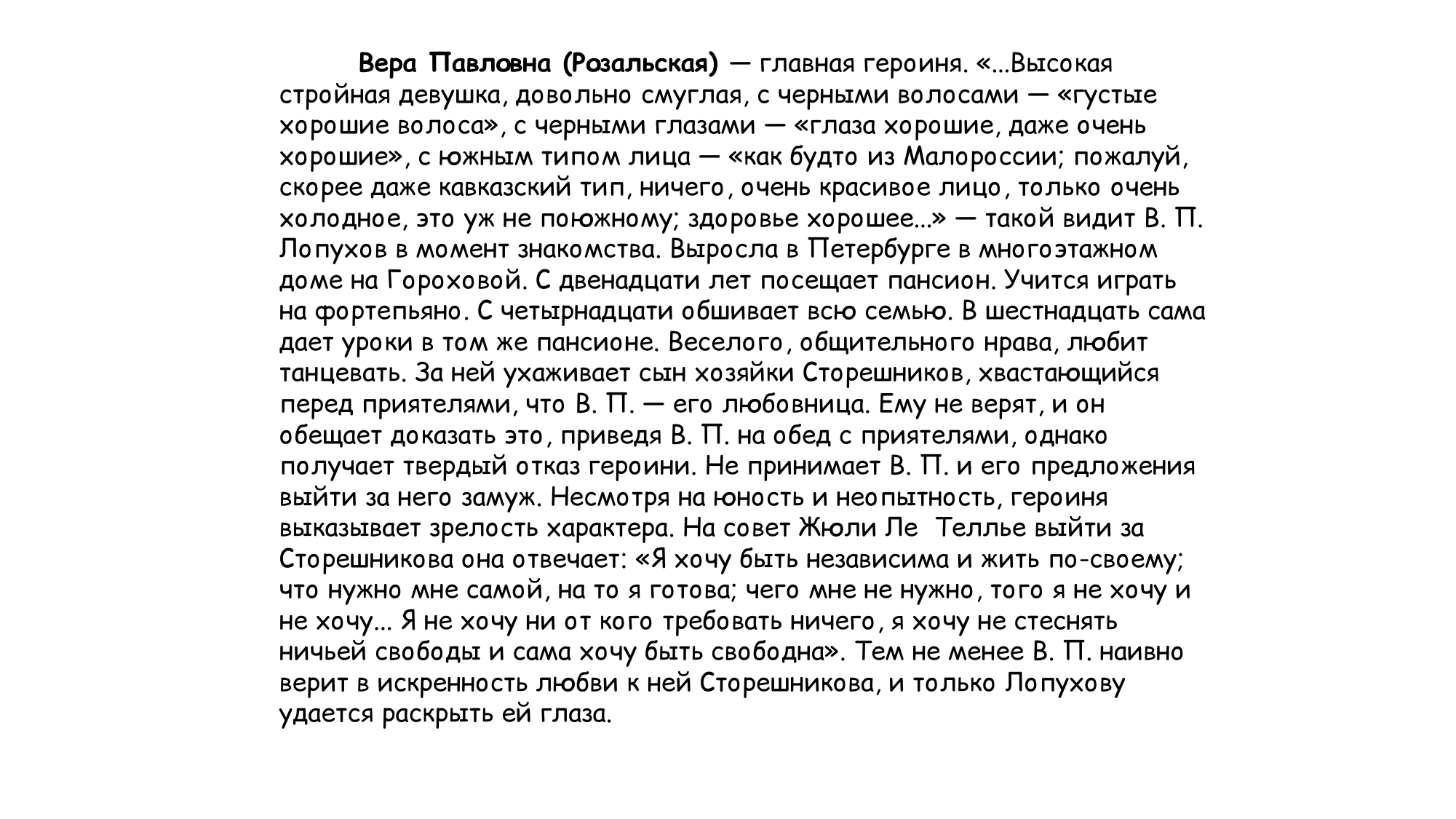

Вера Павловна (Розальская) — главная героиня. «...Высокая стройная девушка, довольно смуглая, с черными волосами — «густые хорошие волоса», с черными глазами — «глаза хорошие, даже очень хорошие», с южным типом лица — «как будто из Малороссии; пожалуй, скорее даже кавказский тип, ничего, очень красивое лицо, только очень холодное, это уж не поюжному; здоровье хорошее...» — такой видит В. П. Лопухов в момент знакомства. Выросла в Петербурге в многоэтажном доме на Гороховой. С двенадцати лет посещает пансион. Учится играть на фортепьяно. С четырнадцати обшивает всю семью. В шестнадцать сама дает уроки в том же пансионе. Веселого, общительного нрава, любит танцевать. За ней ухаживает сын хозяйки Сторешников, хвастающийся перед приятелями, что В. П. — его любовница. Ему не верят, и он обещает доказать это, приведя В. П. на обед с приятелями, однако получает твердый отказ героини. Не принимает В. П. и его предложения выйти за него замуж. Несмотря на юность и неопытность, героиня выказывает зрелость характера. На совет Жюли Ле	Теллье выйти за Сторешникова она отвечает: «Я хочу быть независима и жить по-своему; что нужно мне самой, на то я готова; чего мне не нужно, того я не хочу и не хочу... Я не хочу ни от кого требовать ничего, я хочу не стеснять ничьей свободы и сама хочу быть свободна». Тем не менее В. П. наивно верит в искренность любви к ней Сторешникова, и только Лопухову удается раскрыть ей глаза.